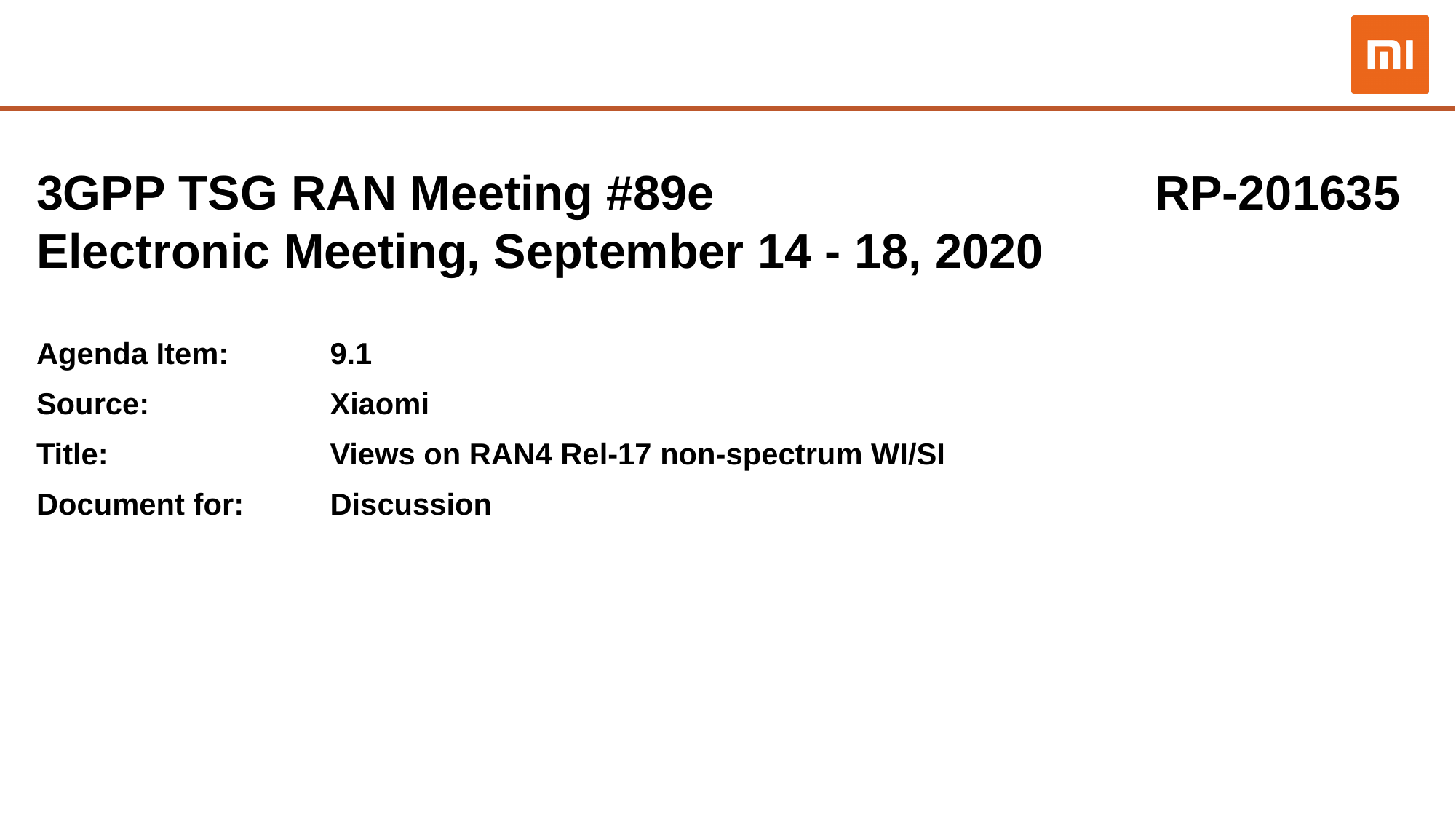

3GPP TSG RAN Meeting #89e				  RP-201635
Electronic Meeting, September 14 - 18, 2020

Agenda Item:	         9.1
Source:	         Xiaomi
Title:		         Views on RAN4 Rel-17 non-spectrum WI/SI
Document for:	         Discussion